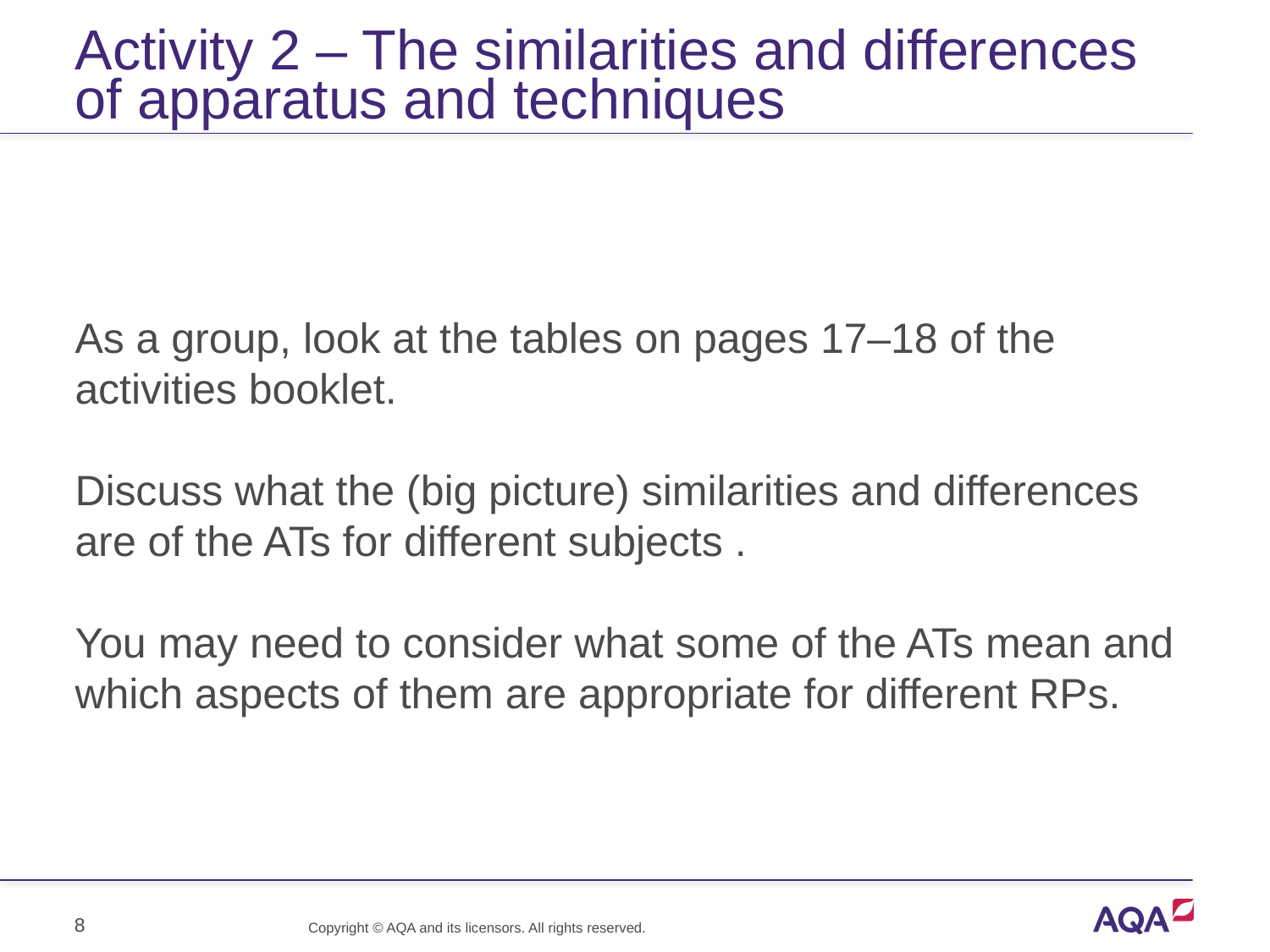

# Activity 2 – The similarities and differences of apparatus and techniques
As a group, look at the tables on pages 17–18 of the activities booklet.

Discuss what the (big picture) similarities and differences are of the ATs for different subjects .

You may need to consider what some of the ATs mean and which aspects of them are appropriate for different RPs.
8
Copyright © AQA and its licensors. All rights reserved.